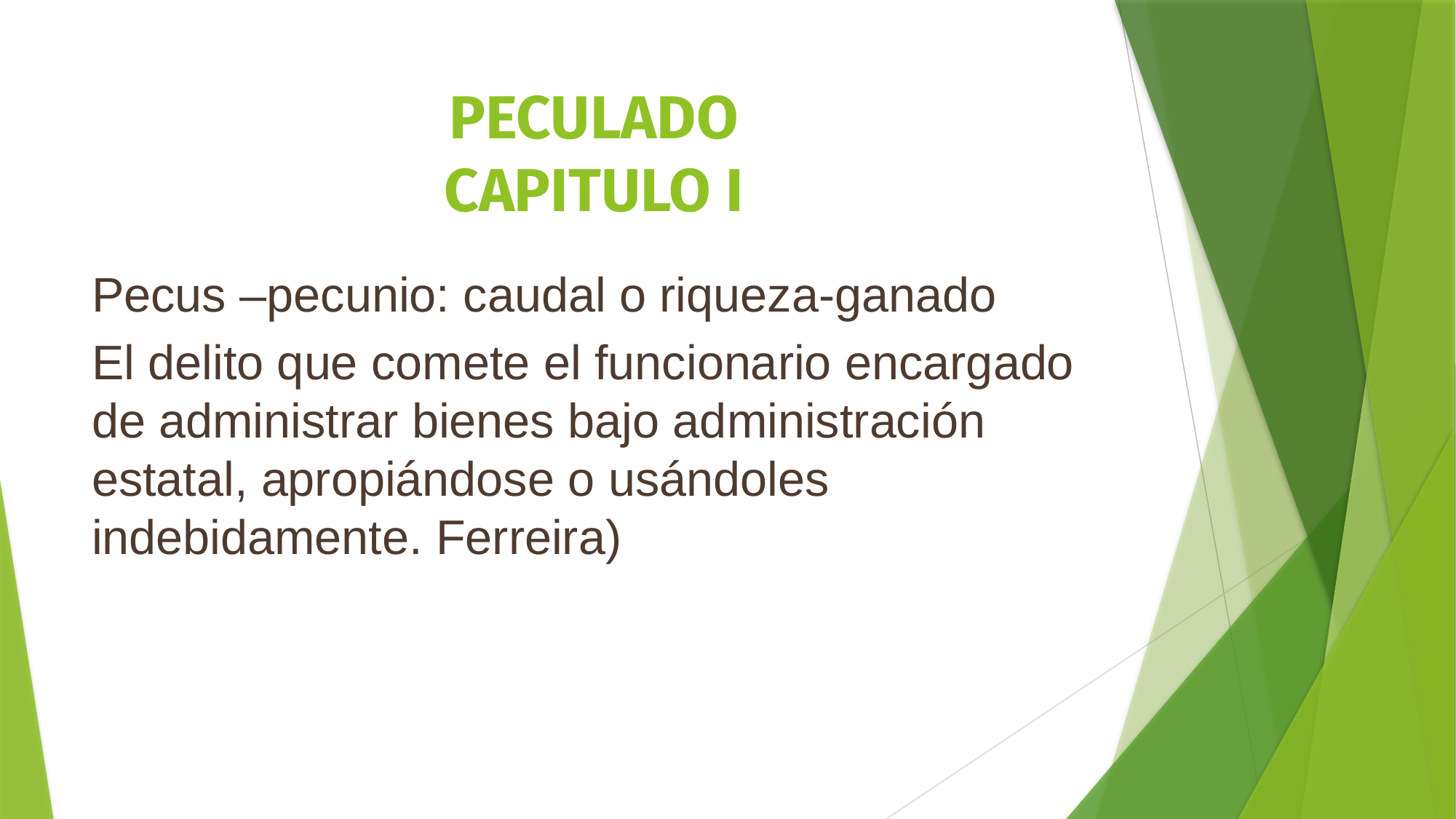

# PECULADO CAPITULO I
Pecus –pecunio: caudal o riqueza-ganado
El delito que comete el funcionario encargado de administrar bienes bajo administración estatal, apropiándose o usándoles indebidamente. Ferreira)